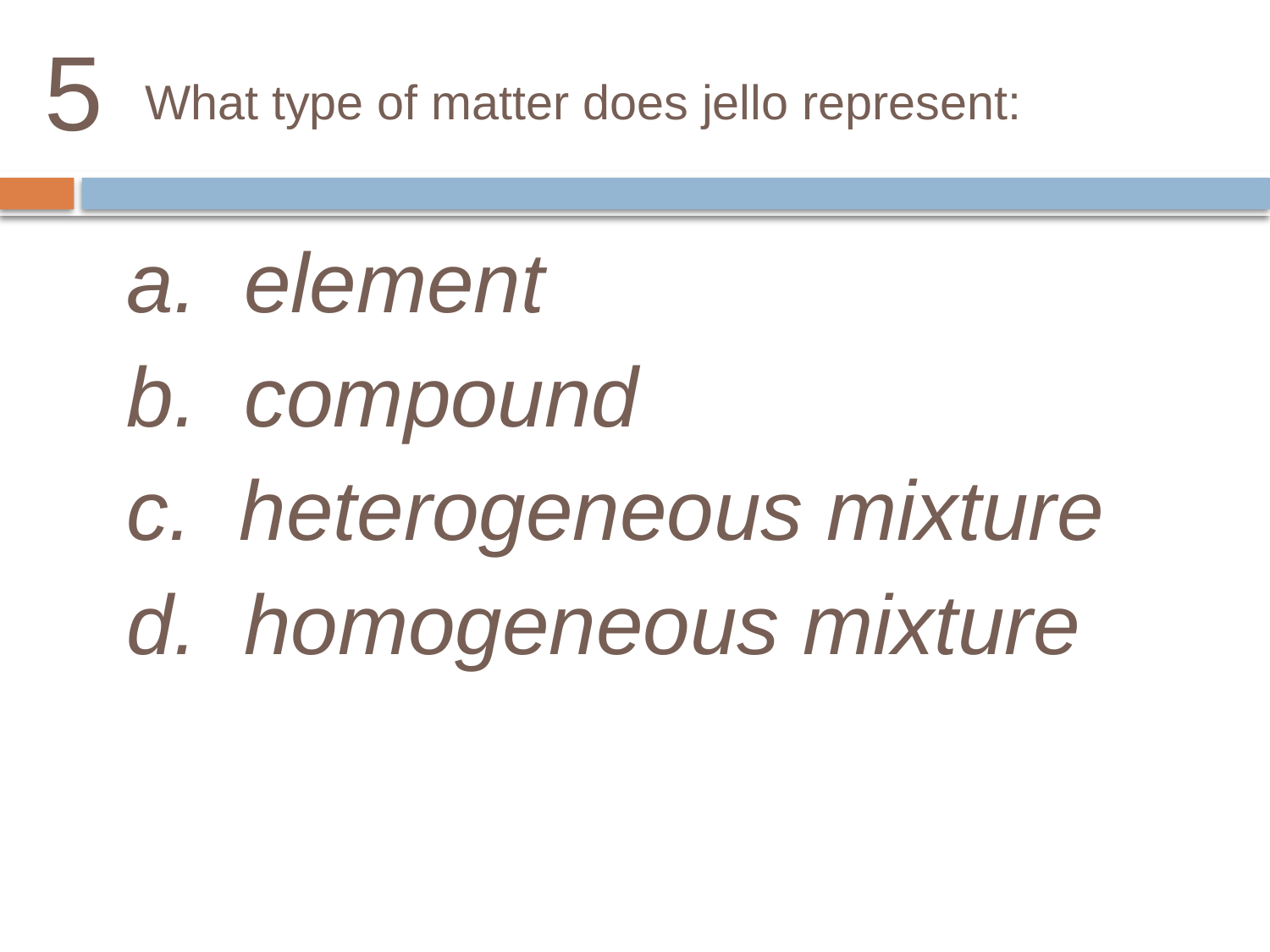

5
# What type of matter does jello represent:
a.  element
b.  compound
c.  heterogeneous mixture
d.  homogeneous mixture